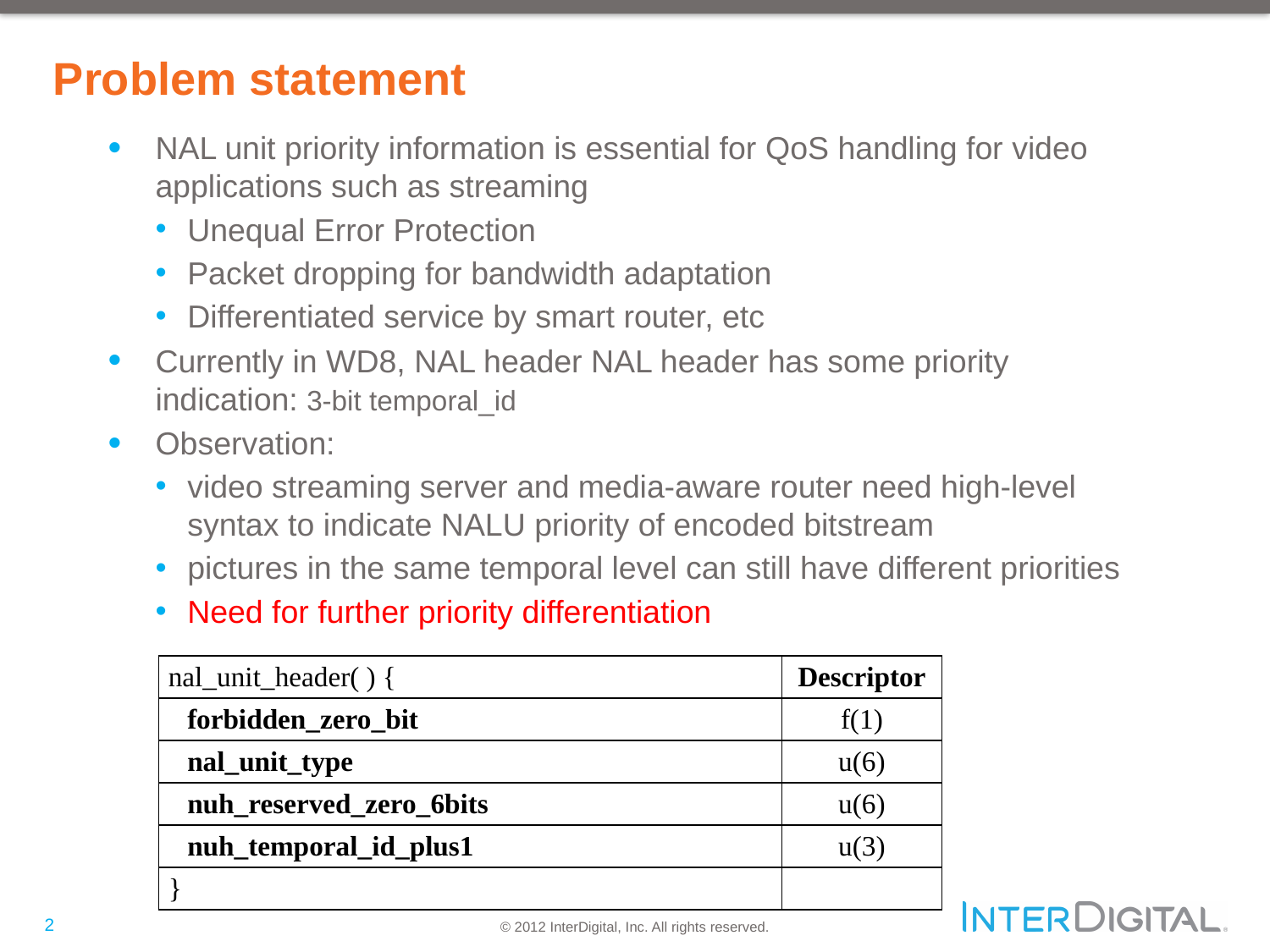

# Problem statement
NAL unit priority information is essential for QoS handling for video applications such as streaming
Unequal Error Protection
Packet dropping for bandwidth adaptation
Differentiated service by smart router, etc
Currently in WD8, NAL header NAL header has some priority indication: 3-bit temporal_id
Observation:
video streaming server and media-aware router need high-level syntax to indicate NALU priority of encoded bitstream
pictures in the same temporal level can still have different priorities
Need for further priority differentiation
| nal\_unit\_header( ) { | Descriptor |
| --- | --- |
| forbidden\_zero\_bit | f(1) |
| nal\_unit\_type | u(6) |
| nuh\_reserved\_zero\_6bits | u(6) |
| nuh\_temporal\_id\_plus1 | u(3) |
| } |  |